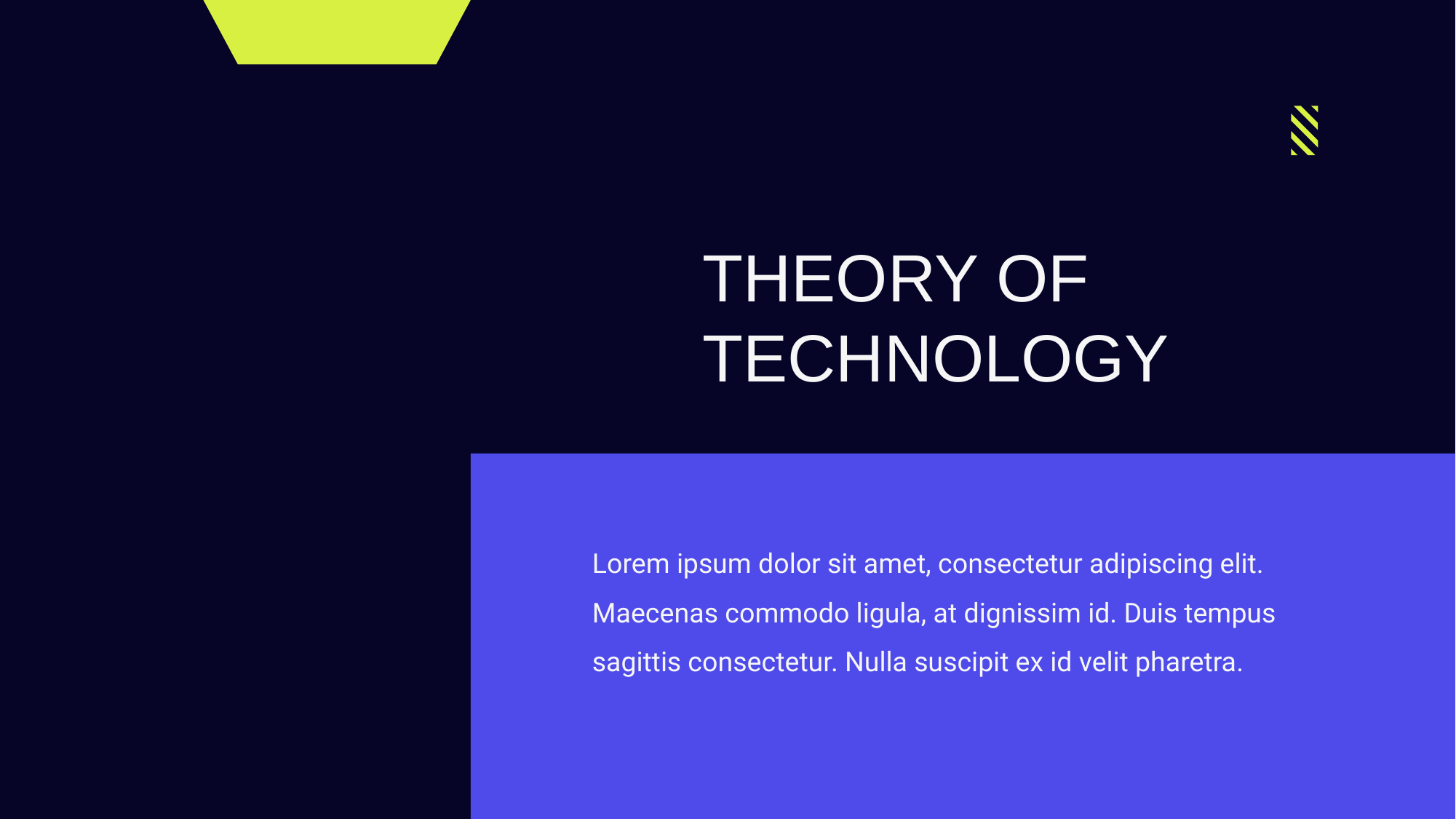

THEORY OF
TECHNOLOGY

Lorem ipsum dolor sit amet, consectetur adipiscing elit. Maecenas commodo ligula, at dignissim id. Duis tempus sagittis consectetur. Nulla suscipit ex id velit pharetra.